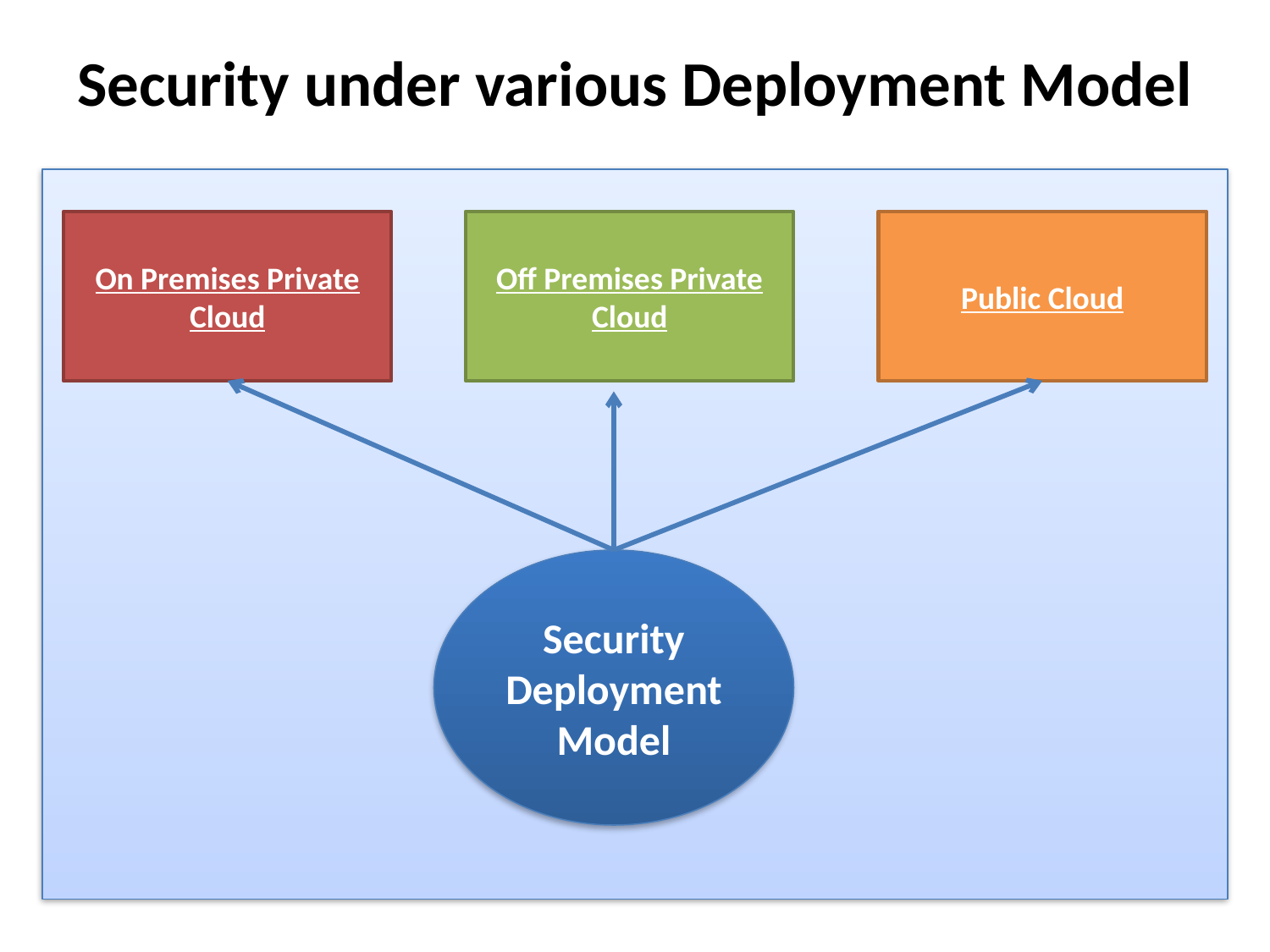

# Security under various Deployment Model

On Premises Private Cloud
Off Premises Private Cloud
Public Cloud
Security Deployment Model